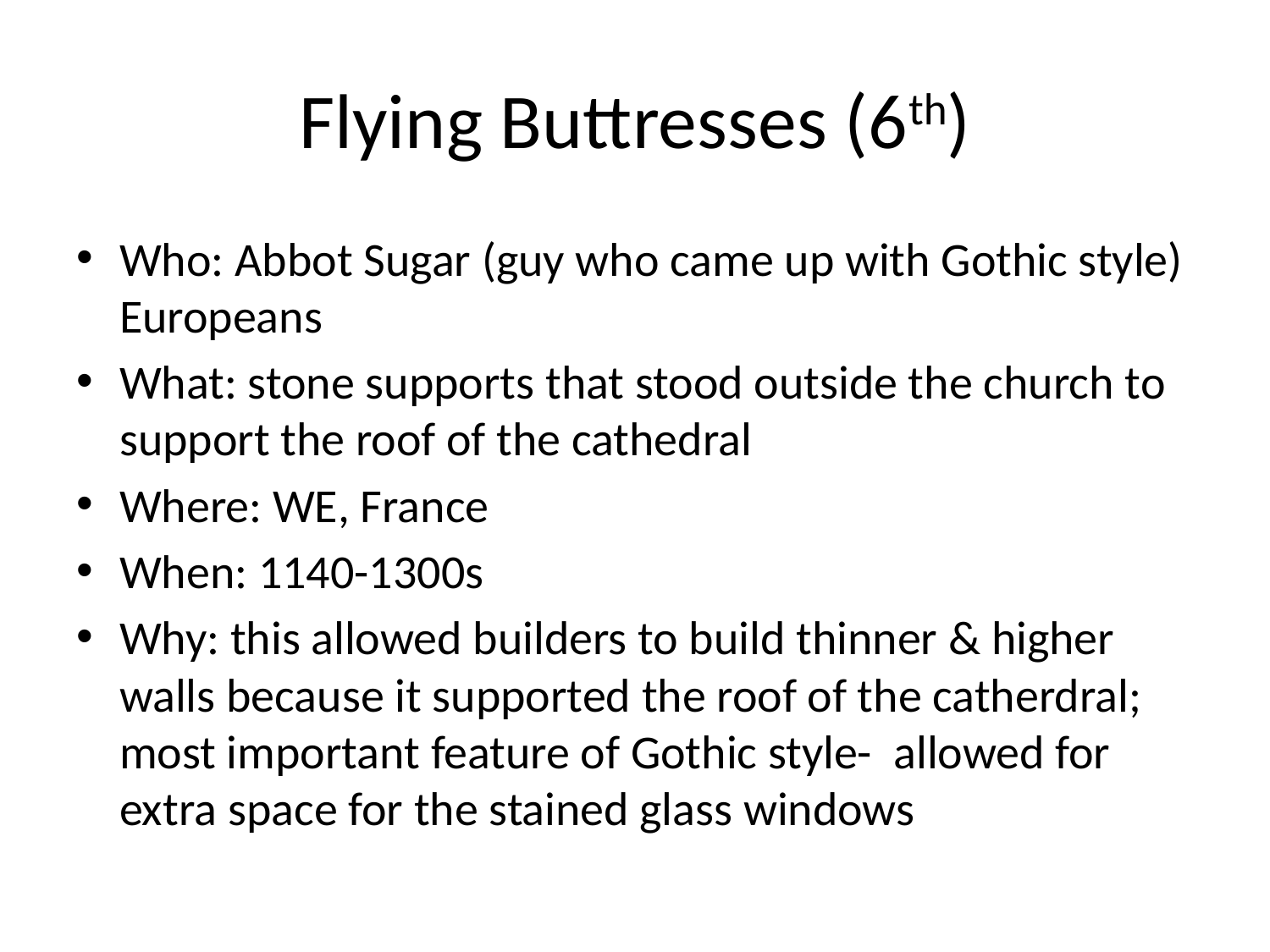

# Flying Buttresses (6th)
Who: Abbot Sugar (guy who came up with Gothic style) Europeans
What: stone supports that stood outside the church to support the roof of the cathedral
Where: WE, France
When: 1140-1300s
Why: this allowed builders to build thinner & higher walls because it supported the roof of the catherdral;  most important feature of Gothic style-  allowed for extra space for the stained glass windows